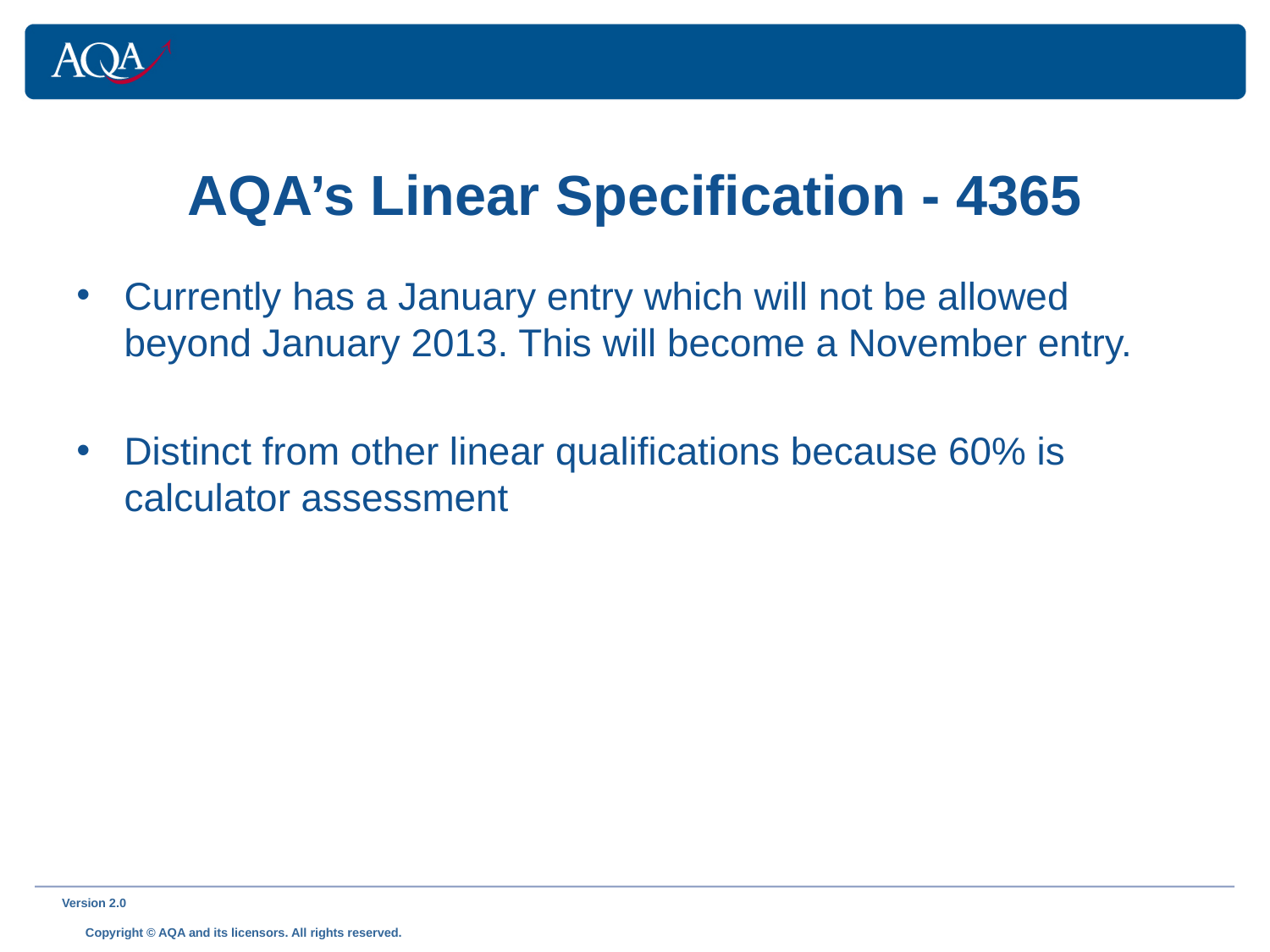

# AQA’s Linear Specification - 4365
Currently has a January entry which will not be allowed beyond January 2013. This will become a November entry.

Distinct from other linear qualifications because 60% is calculator assessment
Version 2.0                       	       Copyright © AQA and its licensors. All rights reserved.